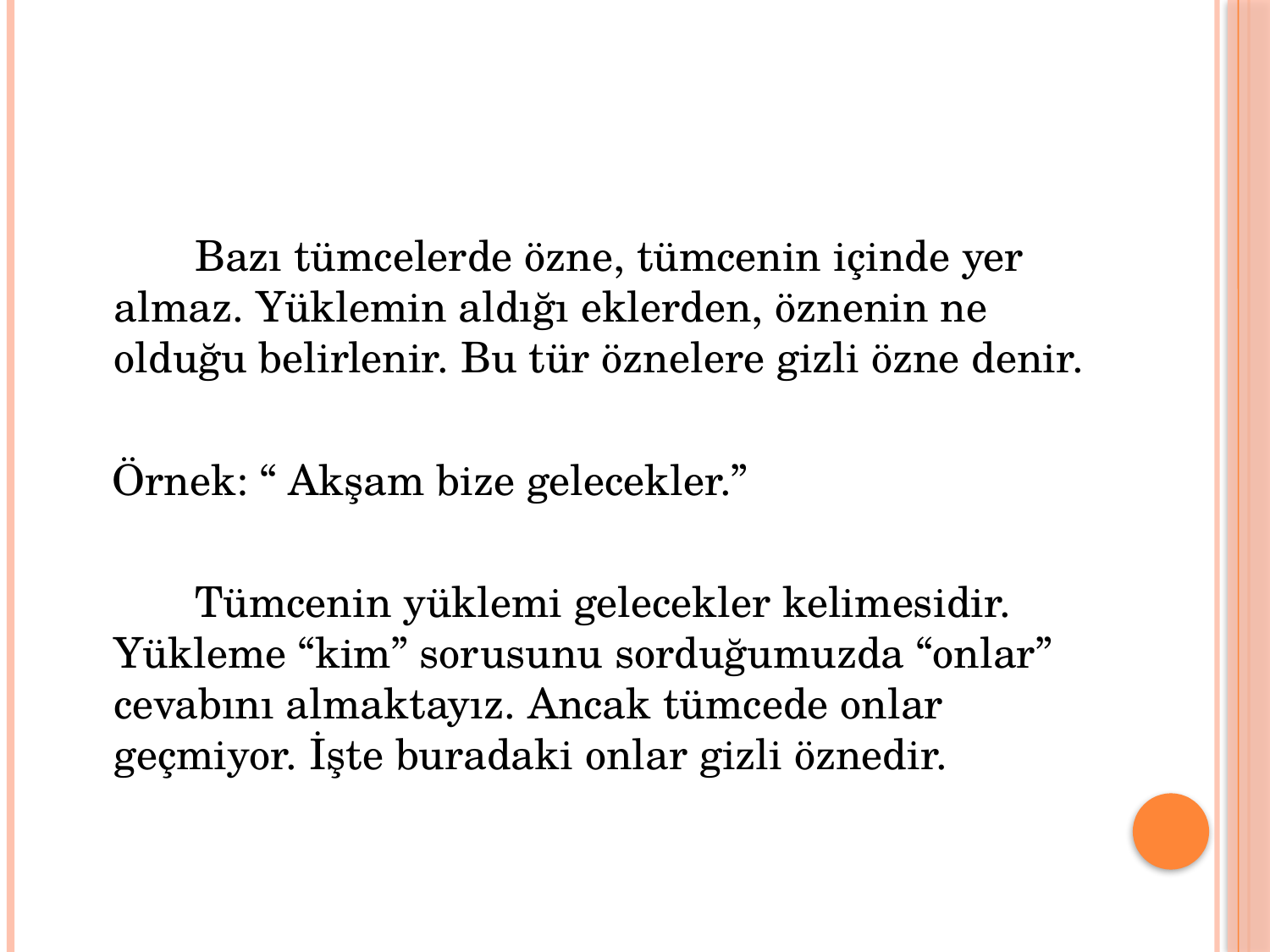

#
          Bazı tümcelerde özne, tümcenin içinde yer almaz. Yüklemin aldığı eklerden, öznenin ne olduğu belirlenir. Bu tür öznelere gizli özne denir.

   Örnek: “ Akşam bize gelecekler.”

          Tümcenin yüklemi gelecekler kelimesidir. Yükleme “kim” sorusunu sorduğumuzda “onlar” cevabını almaktayız. Ancak tümcede onlar geçmiyor. İşte buradaki onlar gizli öznedir.